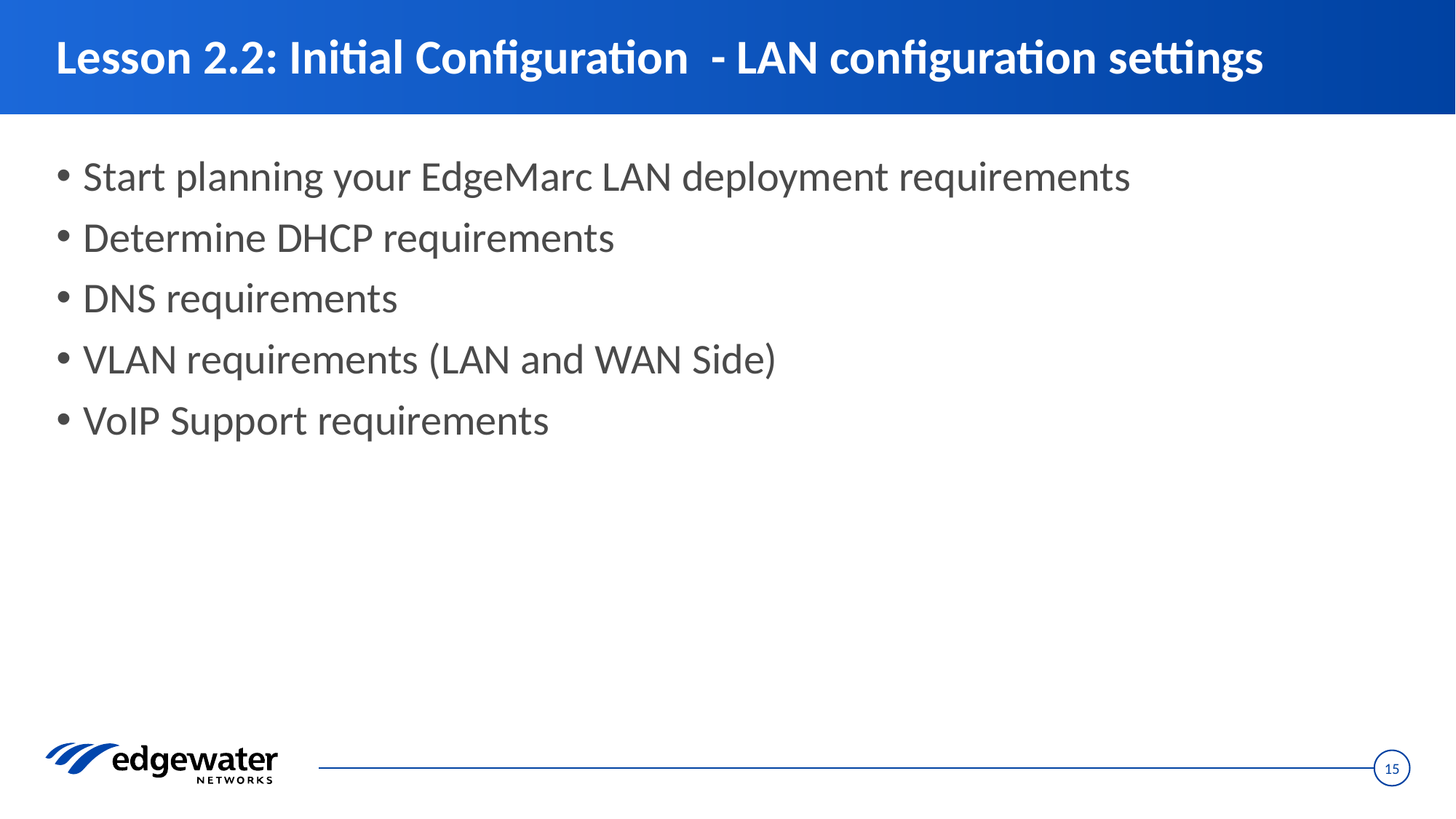

# Lesson 2.2: Initial Configuration  - LAN configuration settings
Start planning your EdgeMarc LAN deployment requirements
Determine DHCP requirements
DNS requirements
VLAN requirements (LAN and WAN Side)
VoIP Support requirements